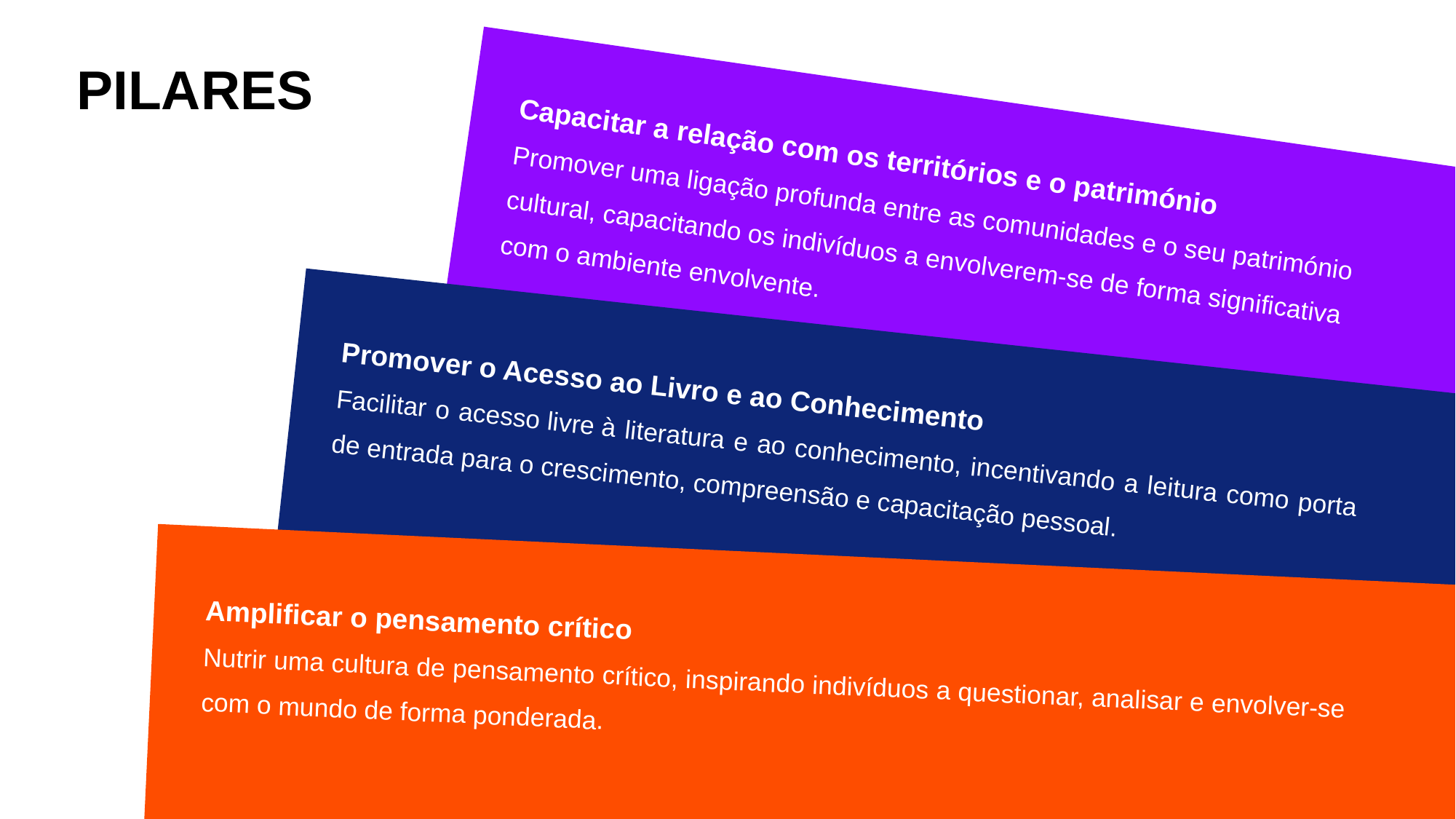

PILARES

Capacitar a relação com os territórios e o património
Promover uma ligação profunda entre as comunidades e o seu património cultural, capacitando os indivíduos a envolverem-se de forma significativa com o ambiente envolvente.

Promover o Acesso ao Livro e ao Conhecimento
Facilitar o acesso livre à literatura e ao conhecimento, incentivando a leitura como porta de entrada para o crescimento, compreensão e capacitação pessoal.

Amplificar o pensamento crítico
Nutrir uma cultura de pensamento crítico, inspirando indivíduos a questionar, analisar e envolver-se com o mundo de forma ponderada.